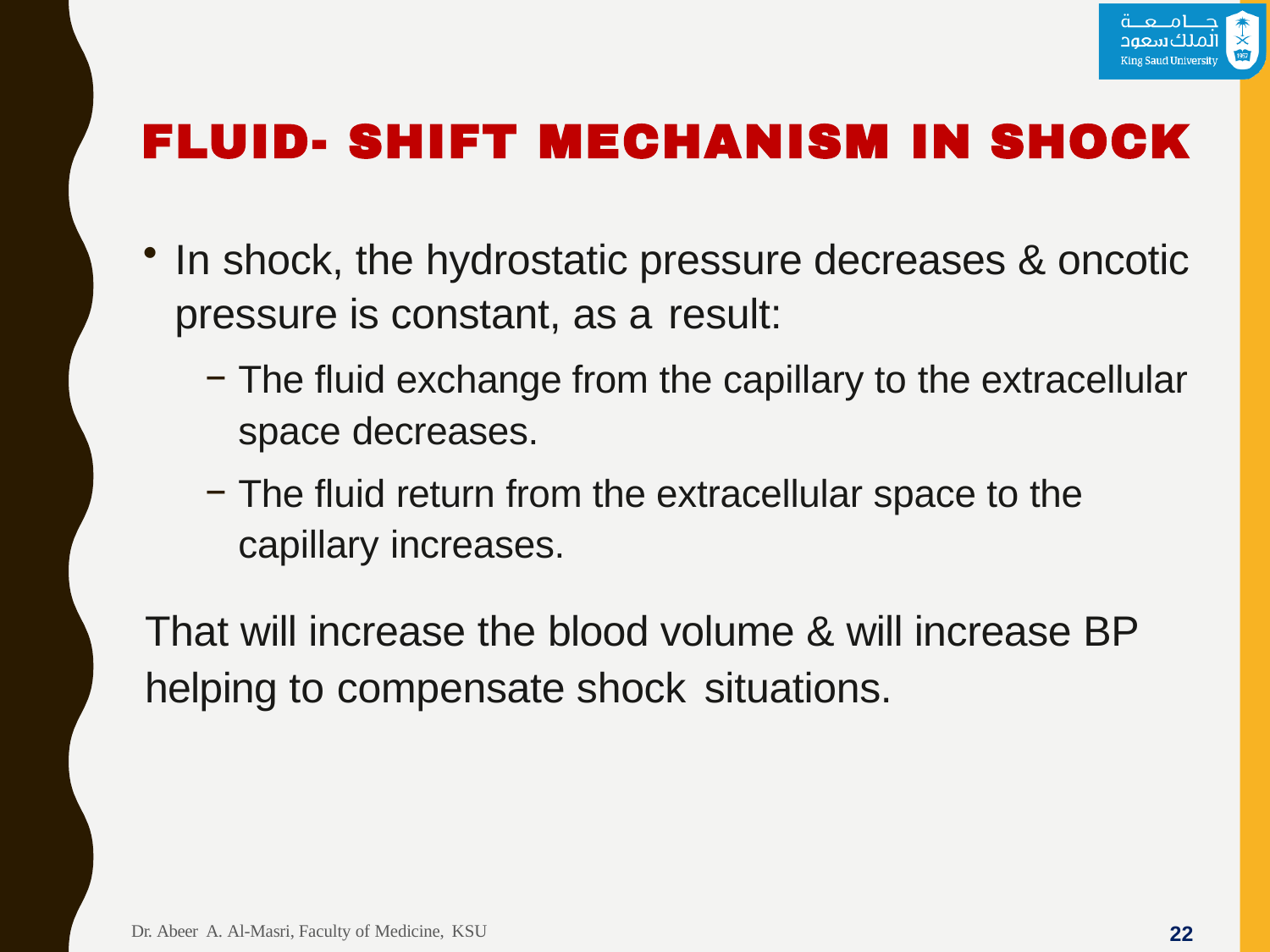

# FLUID- SHIFT MECHANISM IN SHOCK
In shock, the hydrostatic pressure decreases & oncotic  pressure is constant, as a result:
The fluid exchange from the capillary to the extracellular  space decreases.
The fluid return from the extracellular space to the  capillary increases.
That will increase the blood volume & will increase BP  helping to compensate shock situations.
Dr. Abeer  A. Al-Masri, Faculty of Medicine, KSU
22